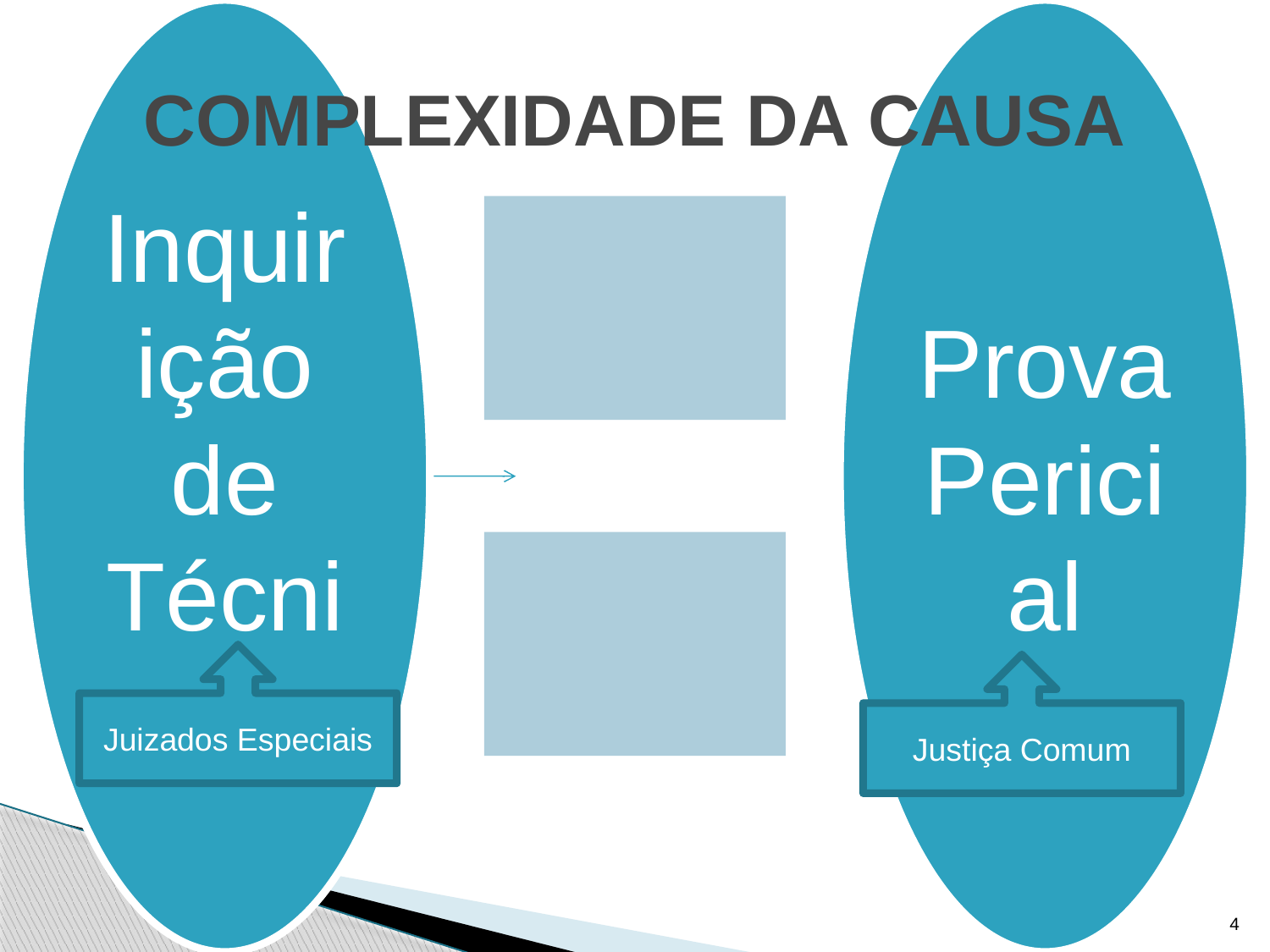

Inquirição de Técnico
Prova Pericial
# COMPLEXIDADE DA CAUSA
Juizados Especiais
Justiça Comum
4